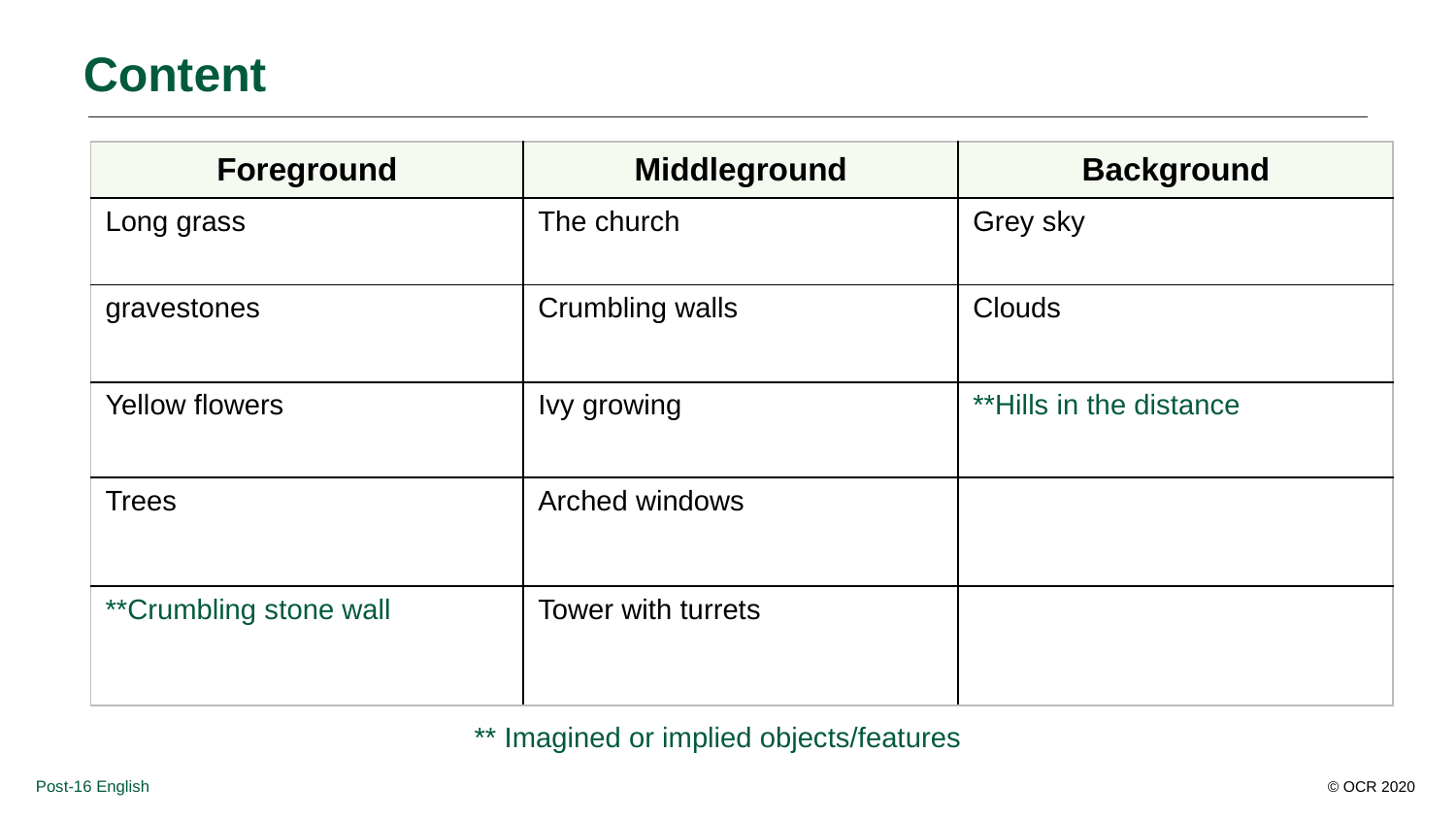

# Content

| Foreground | Middleground | Background |
| --- | --- | --- |
| Long grass | The church | Grey sky |
| gravestones | Crumbling walls | Clouds |
| Yellow flowers | Ivy growing | \*\*Hills in the distance |
| Trees | Arched windows |  |
| \*\*Crumbling stone wall | Tower with turrets |  |
** Imagined or implied objects/features
Post-16 English
© OCR 2020